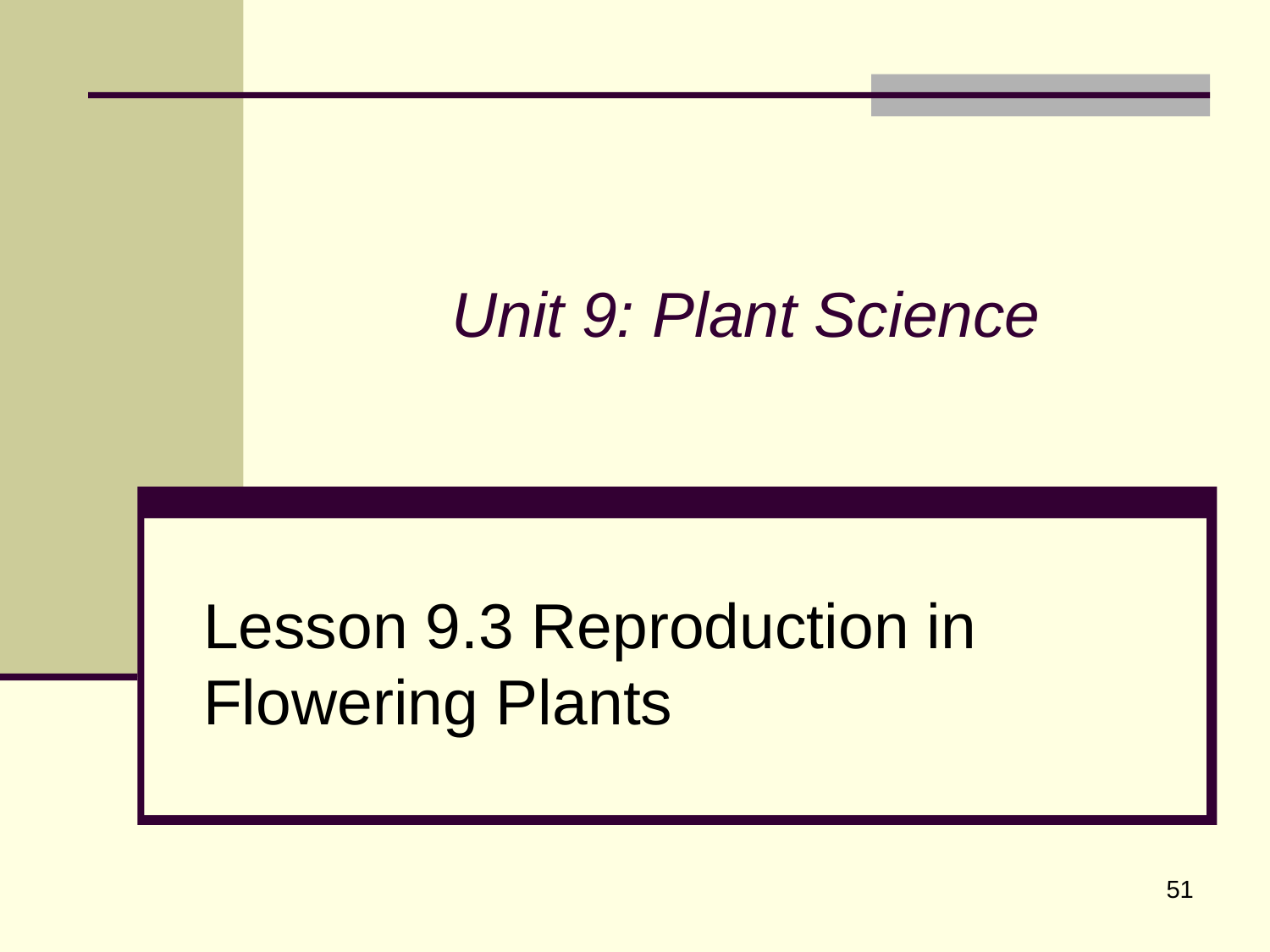

# Unit 9: Plant Science
Lesson 9.3 Reproduction in Flowering Plants
51